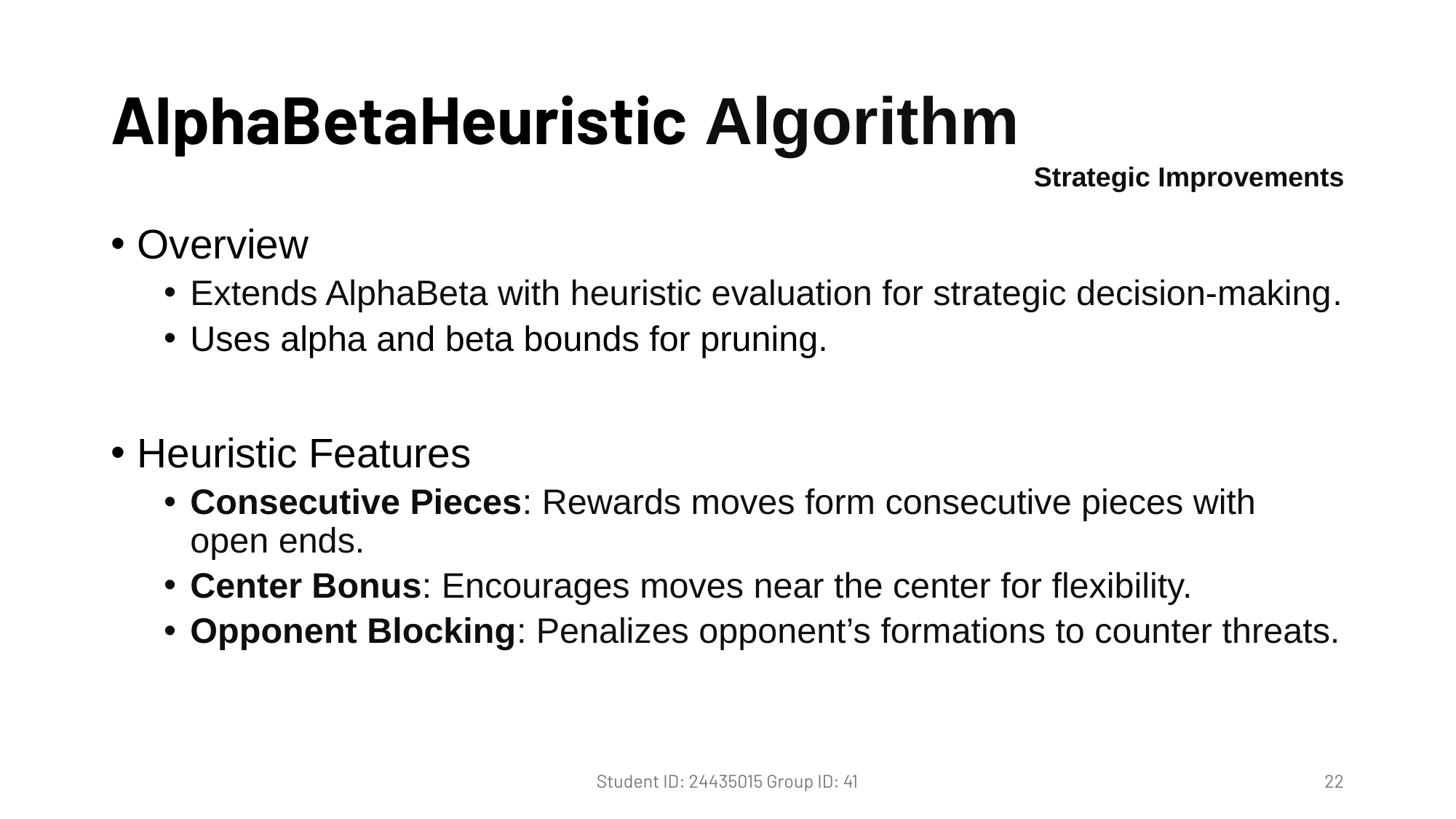

# AlphaBetaHeuristic Algorithm
Strategic Improvements
Overview
Extends AlphaBeta with heuristic evaluation for strategic decision-making.
Uses alpha and beta bounds for pruning.

Heuristic Features
Consecutive Pieces: Rewards moves form consecutive pieces with open ends.
Center Bonus: Encourages moves near the center for flexibility.
Opponent Blocking: Penalizes opponent’s formations to counter threats.

Student ID: 24435015 Group ID: 41
22